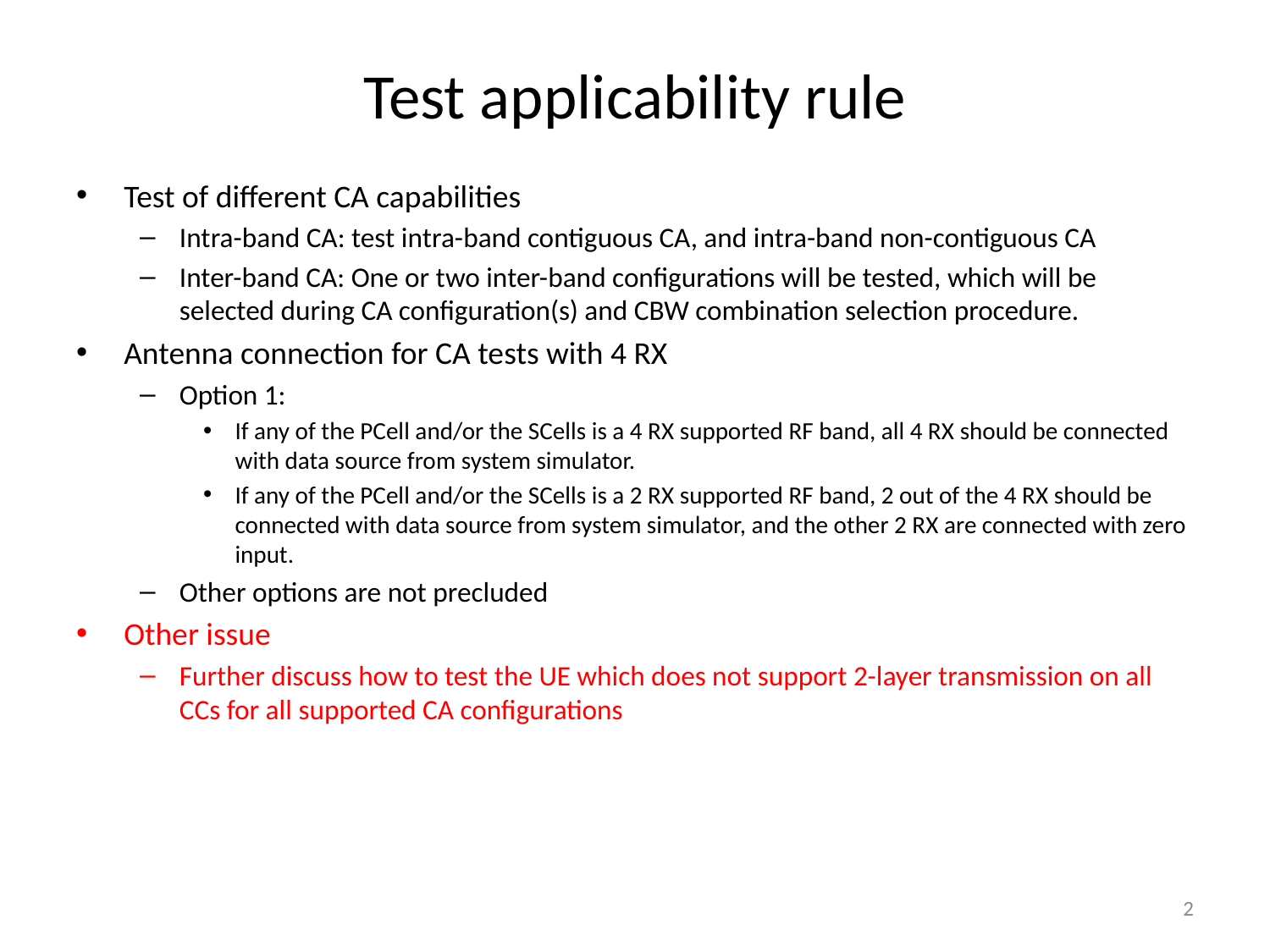

# Test applicability rule
Test of different CA capabilities
Intra-band CA: test intra-band contiguous CA, and intra-band non-contiguous CA
Inter-band CA: One or two inter-band configurations will be tested, which will be selected during CA configuration(s) and CBW combination selection procedure.
Antenna connection for CA tests with 4 RX
Option 1:
If any of the PCell and/or the SCells is a 4 RX supported RF band, all 4 RX should be connected with data source from system simulator.
If any of the PCell and/or the SCells is a 2 RX supported RF band, 2 out of the 4 RX should be connected with data source from system simulator, and the other 2 RX are connected with zero input.
Other options are not precluded
Other issue
Further discuss how to test the UE which does not support 2-layer transmission on all CCs for all supported CA configurations
2